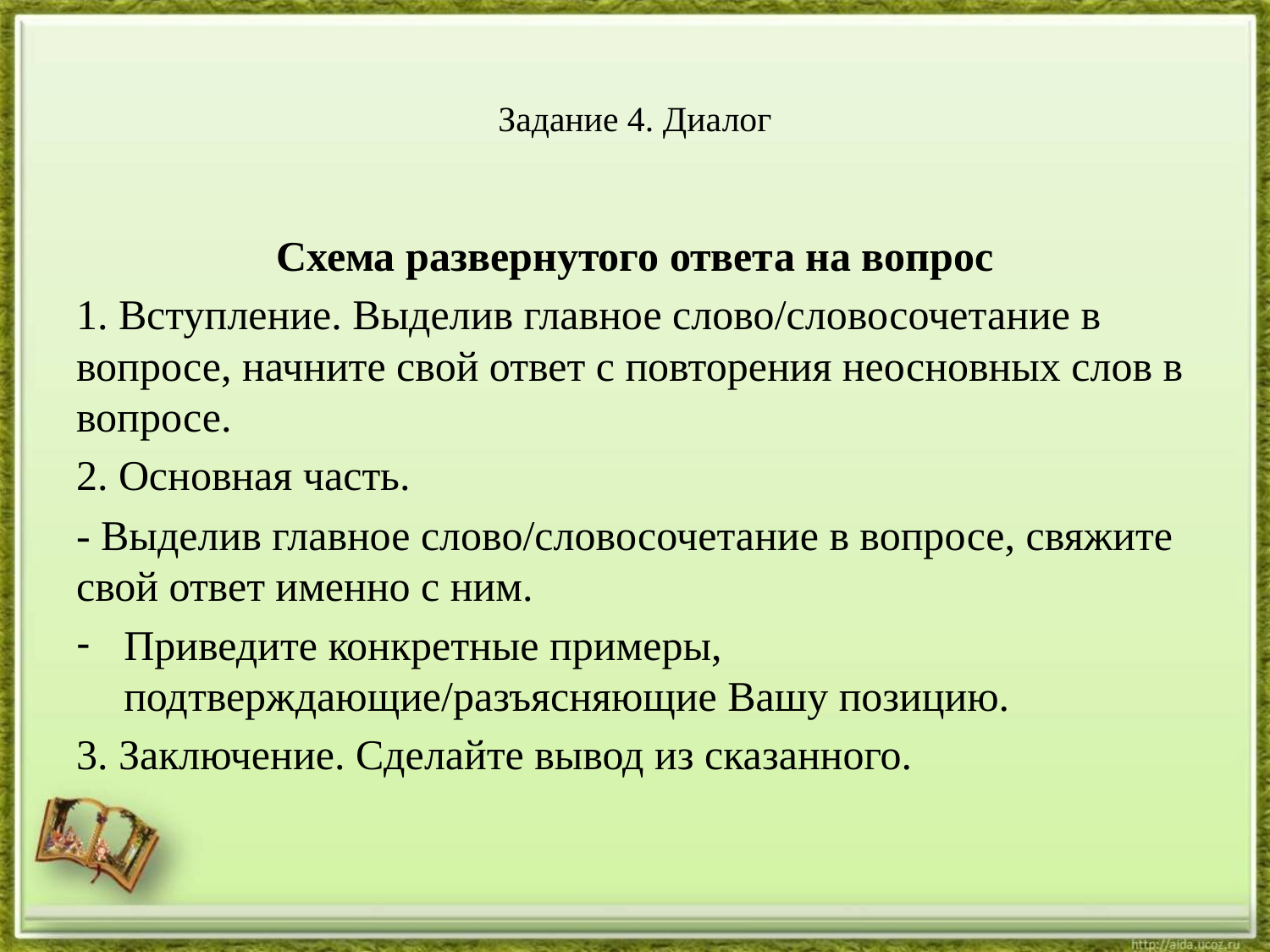

# Задание 4. Диалог
Схема развернутого ответа на вопрос
1. Вступление. Выделив главное слово/словосочетание в вопросе, начните свой ответ с повторения неосновных слов в вопросе.
2. Основная часть.
- Выделив главное слово/словосочетание в вопросе, свяжите свой ответ именно с ним.
Приведите конкретные примеры, подтверждающие/разъясняющие Вашу позицию.
3. Заключение. Сделайте вывод из сказанного.